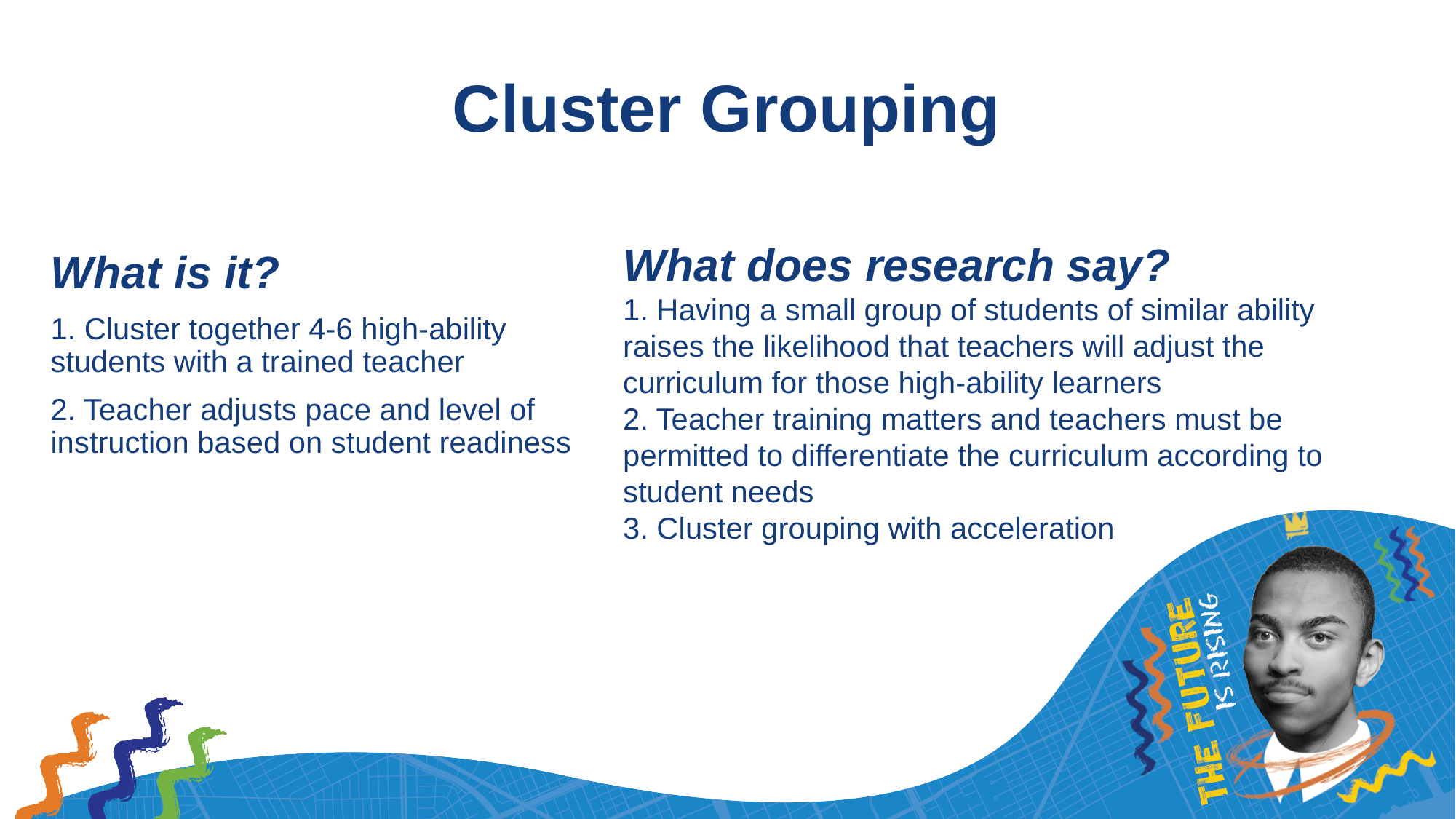

# Cluster Grouping

What is it?
1. Cluster together 4-6 high-ability students with a trained teacher
2. Teacher adjusts pace and level of instruction based on student readiness

What does research say?
1. Having a small group of students of similar ability raises the likelihood that teachers will adjust the curriculum for those high-ability learners
2. Teacher training matters and teachers must be permitted to differentiate the curriculum according to student needs
3. Cluster grouping with acceleration